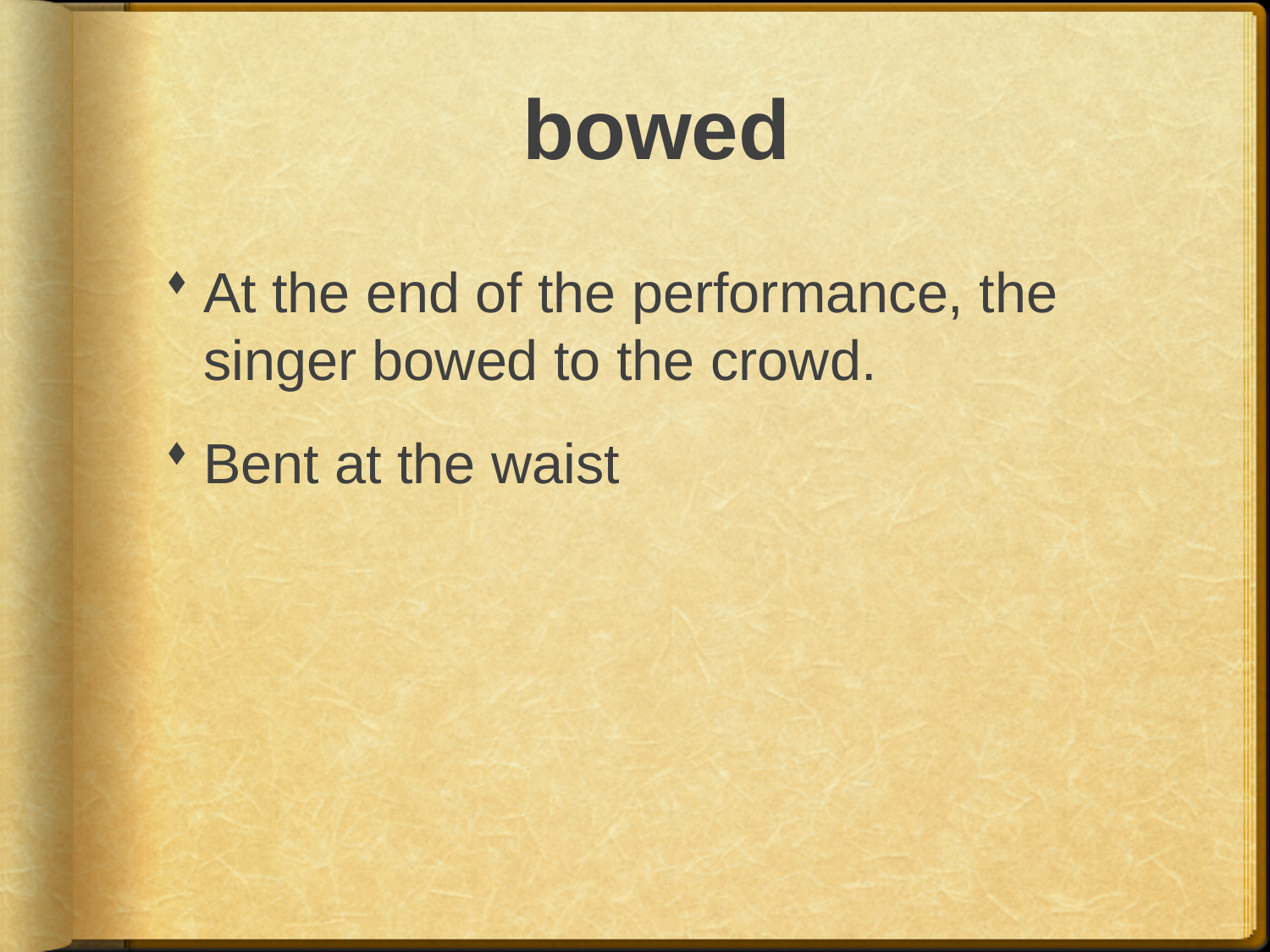

# bowed
At the end of the performance, the singer bowed to the crowd.
Bent at the waist